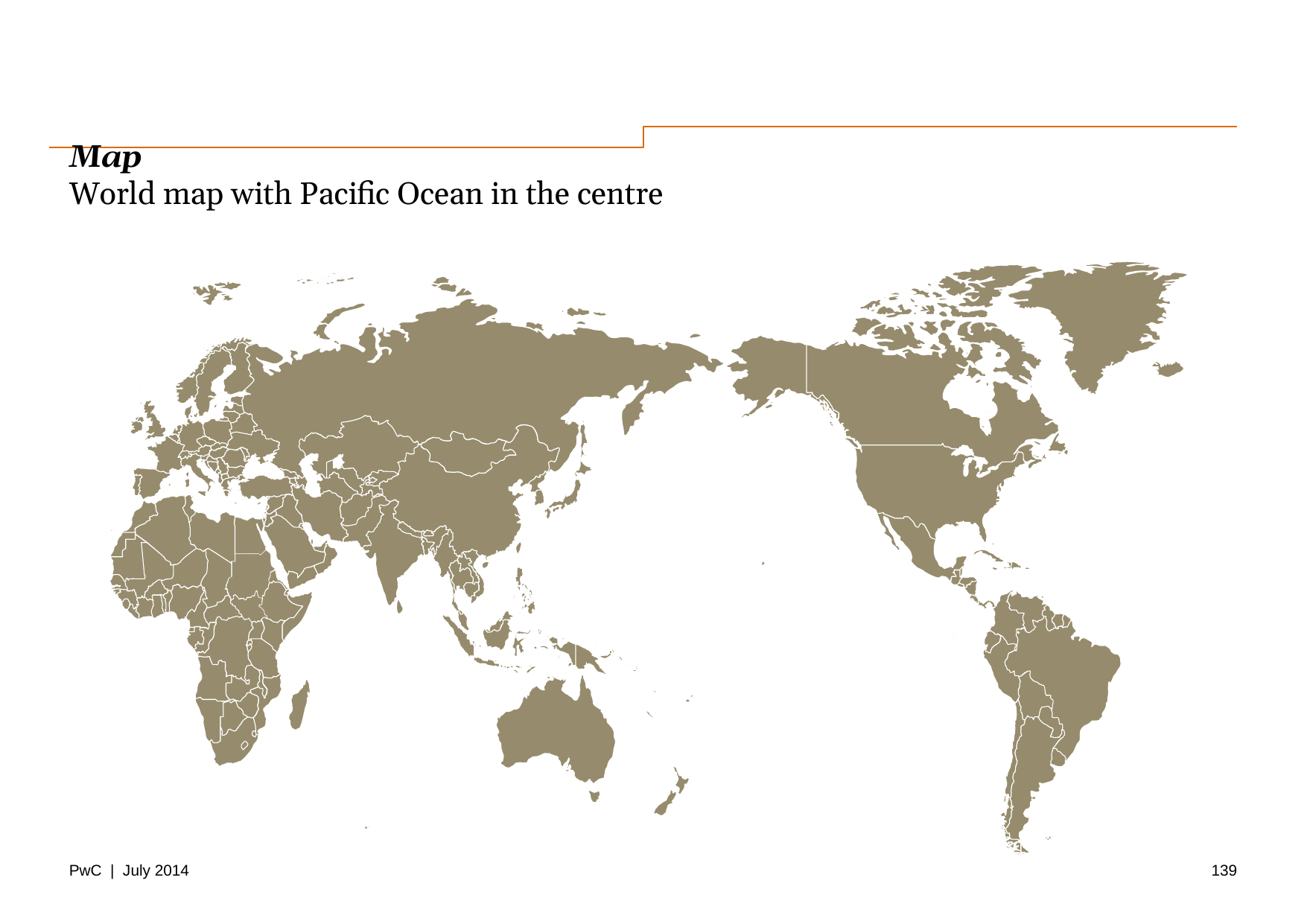

# Map World map with Pacific Ocean in the centre

139